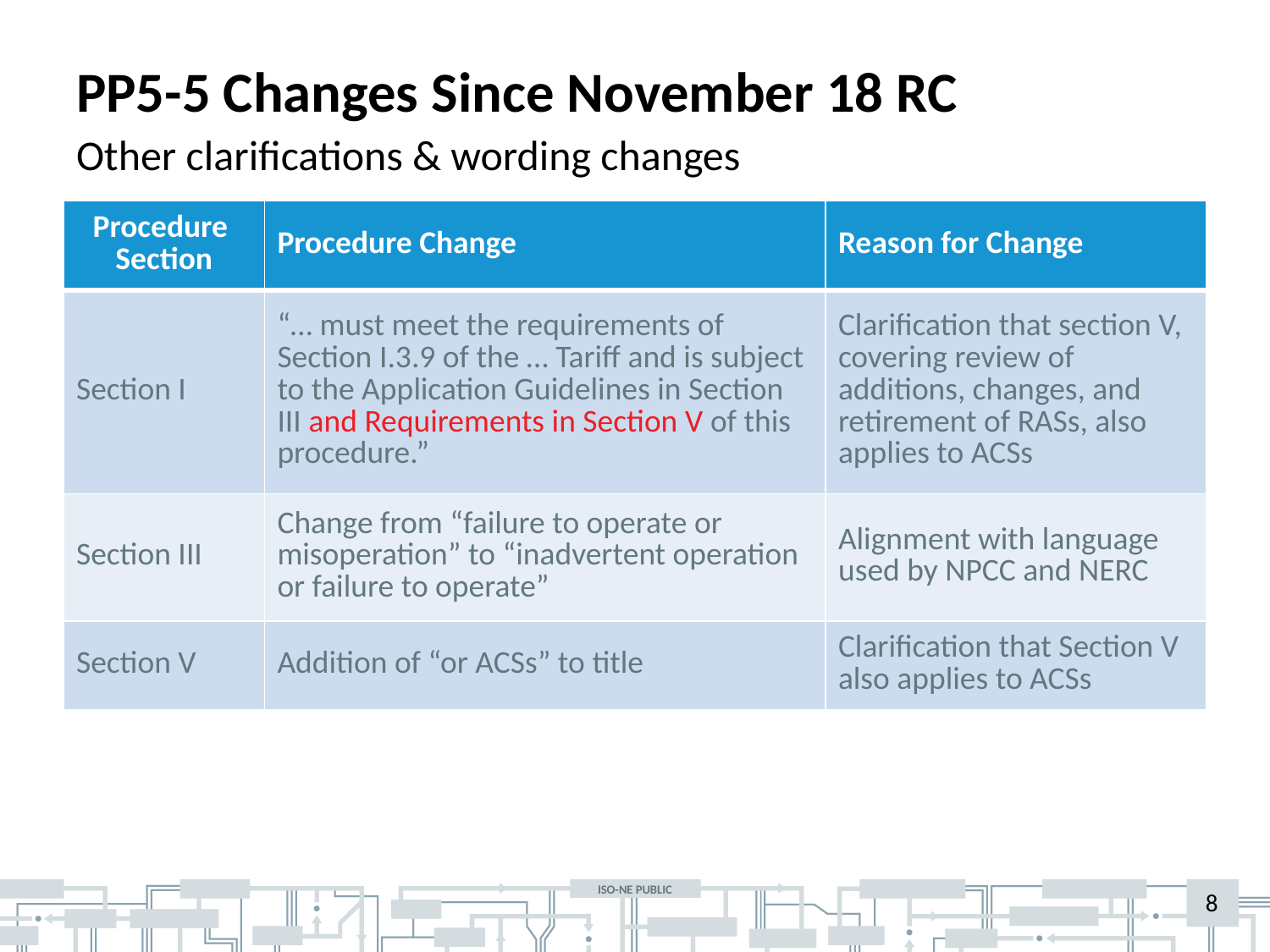

# PP5-5 Changes Since November 18 RC
Other clarifications & wording changes
| Procedure Section | Procedure Change | Reason for Change |
| --- | --- | --- |
| Section I | “… must meet the requirements of Section I.3.9 of the … Tariff and is subject to the Application Guidelines in Section III and Requirements in Section V of this procedure.” | Clarification that section V, covering review of additions, changes, and retirement of RASs, also applies to ACSs |
| Section III | Change from “failure to operate or misoperation” to “inadvertent operation or failure to operate” | Alignment with language used by NPCC and NERC |
| Section V | Addition of “or ACSs” to title | Clarification that Section V also applies to ACSs |
8